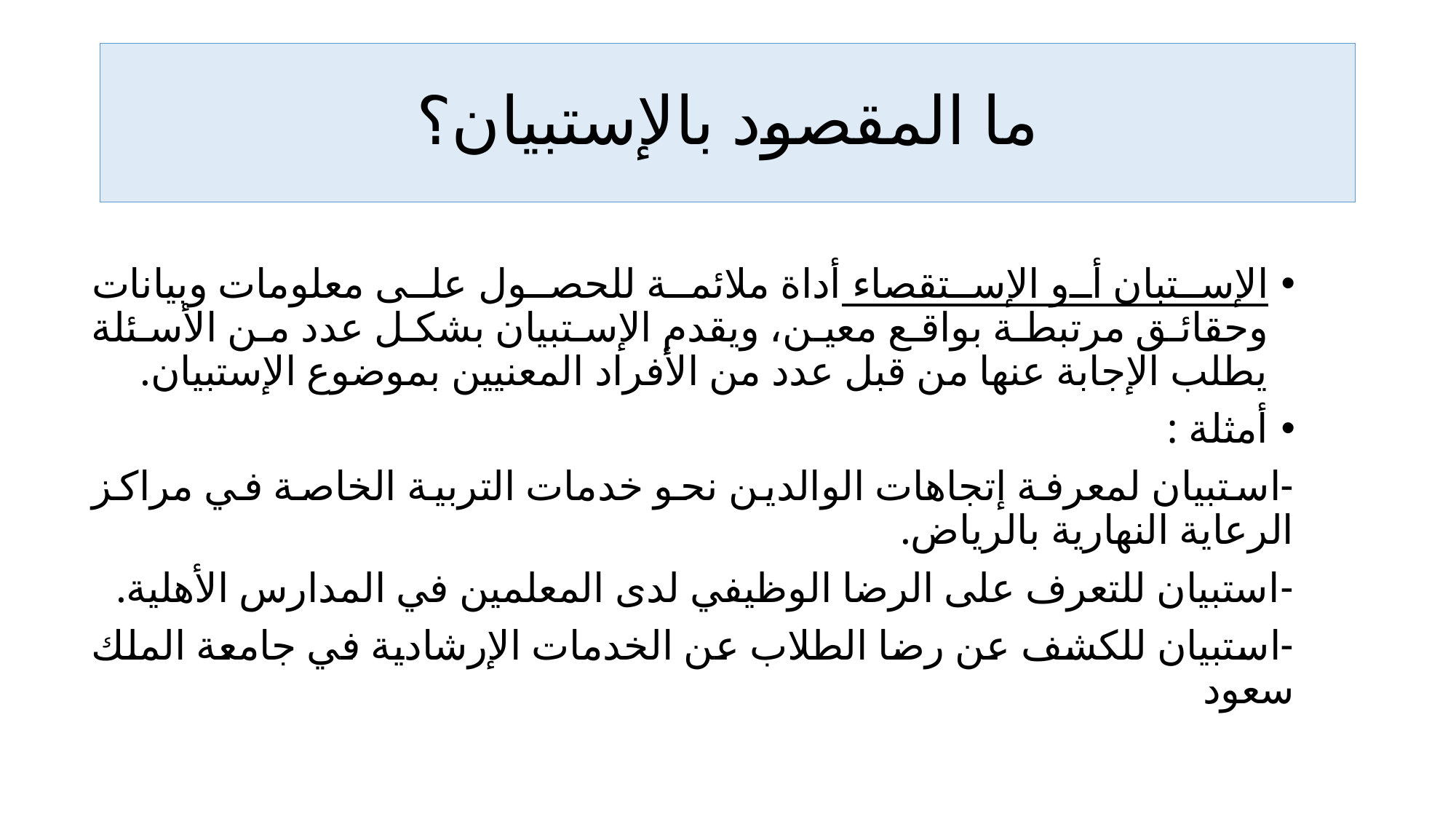

# ما المقصود بالإستبيان؟
الإستبان أو الإستقصاء أداة ملائمة للحصول على معلومات وبيانات وحقائق مرتبطة بواقع معين، ويقدم الإستبيان بشكل عدد من الأسئلة يطلب الإجابة عنها من قبل عدد من الأفراد المعنيين بموضوع الإستبيان.
أمثلة :
-استبيان لمعرفة إتجاهات الوالدين نحو خدمات التربية الخاصة في مراكز الرعاية النهارية بالرياض.
-استبيان للتعرف على الرضا الوظيفي لدى المعلمين في المدارس الأهلية.
-استبيان للكشف عن رضا الطلاب عن الخدمات الإرشادية في جامعة الملك سعود